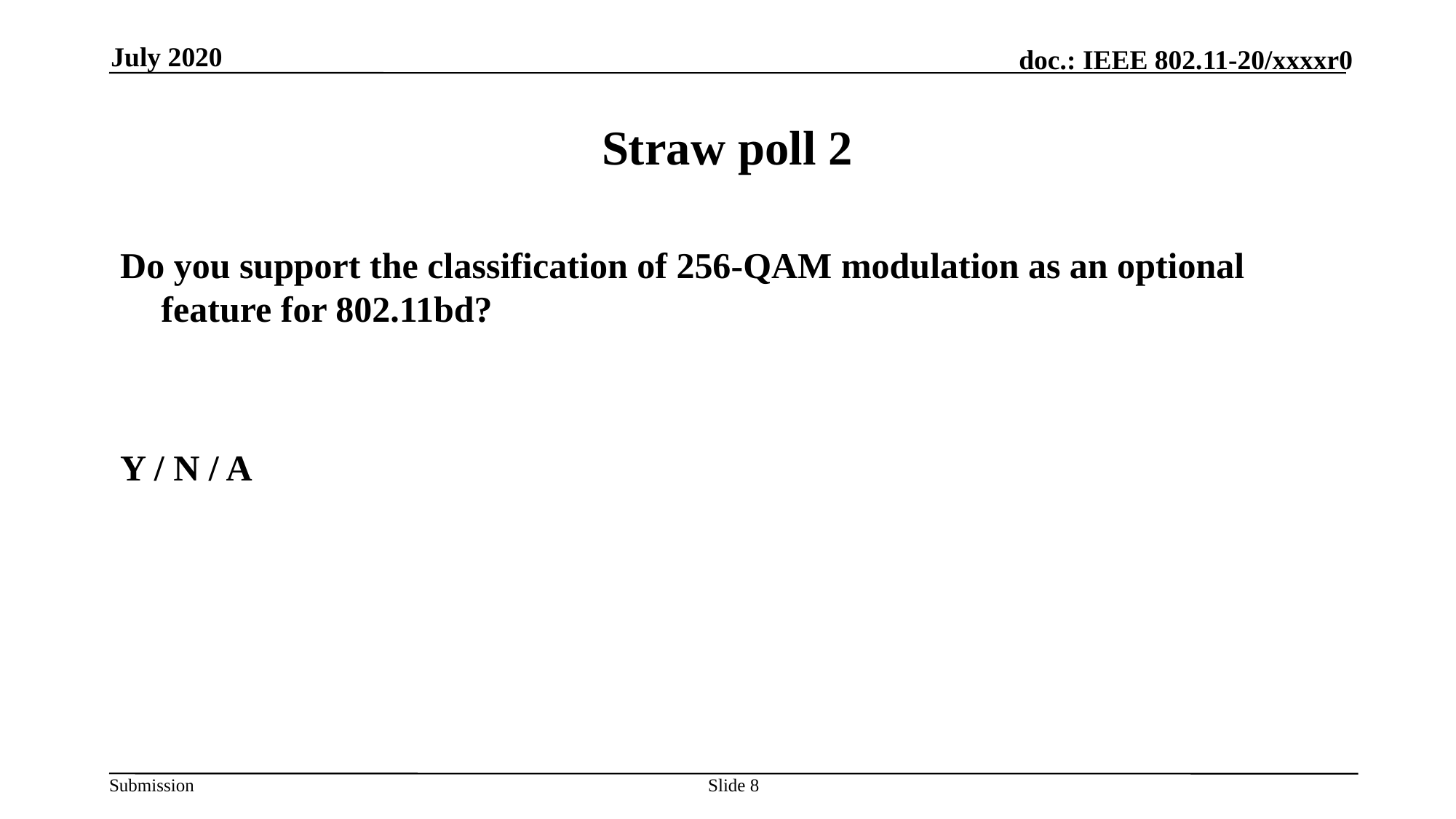

July 2020
# Straw poll 2
Do you support the classification of 256-QAM modulation as an optional feature for 802.11bd?

Y / N / A
Slide 8